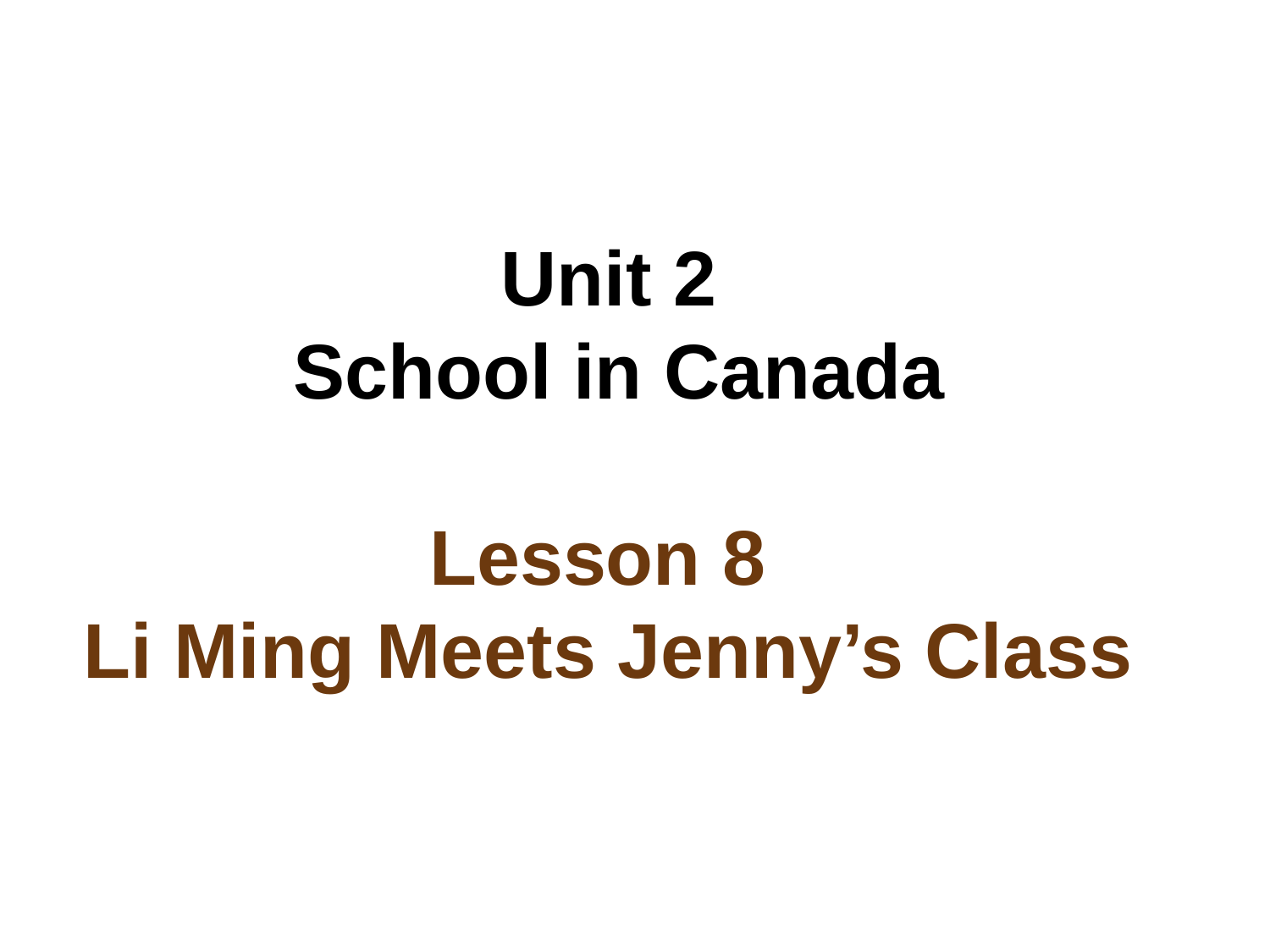

Unit 2
School in Canada

Lesson 8
Li Ming Meets Jenny’s Class